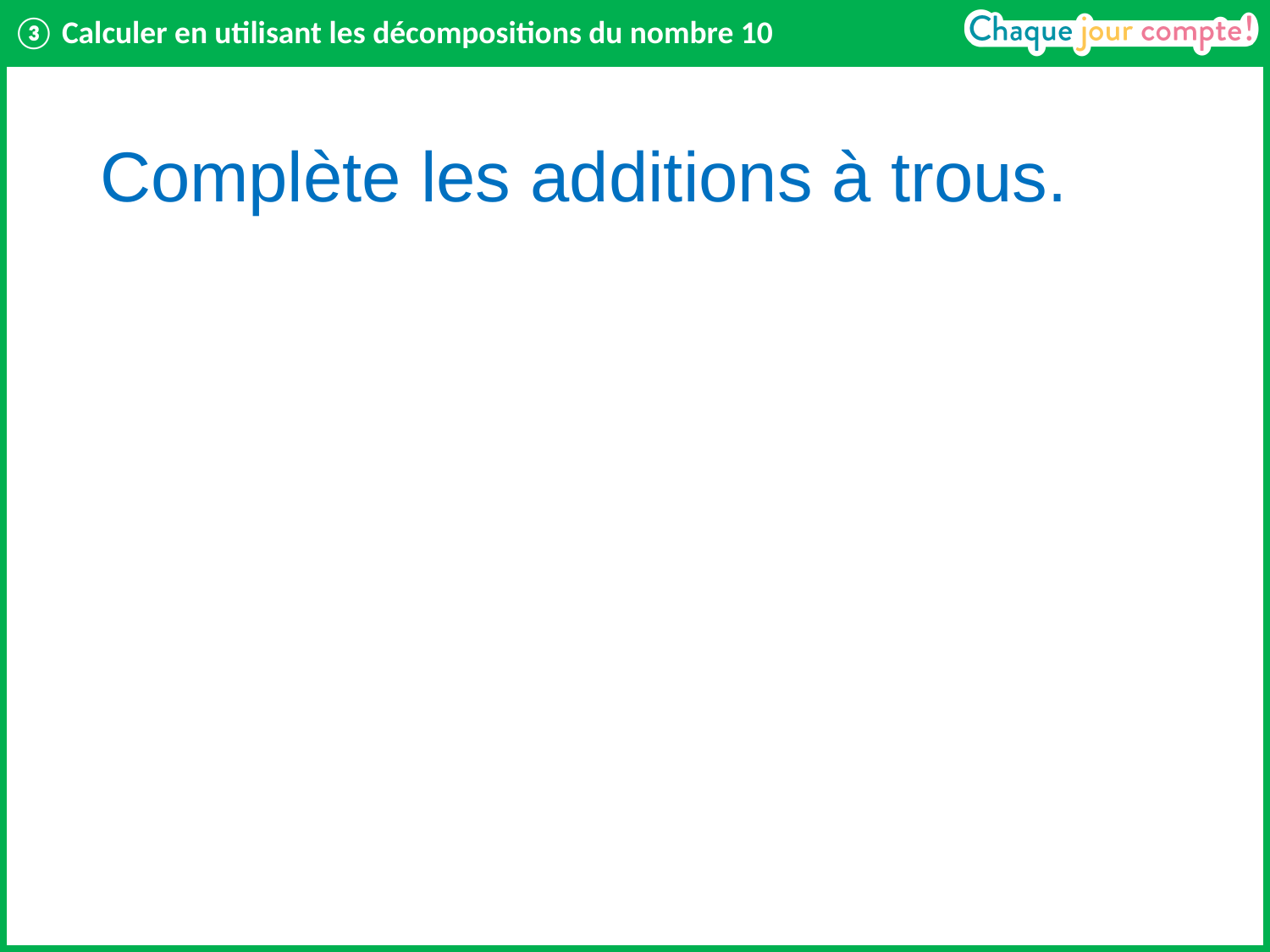

# ③ Calculer en utilisant les décompositions du nombre 10
Complète les additions à trous.